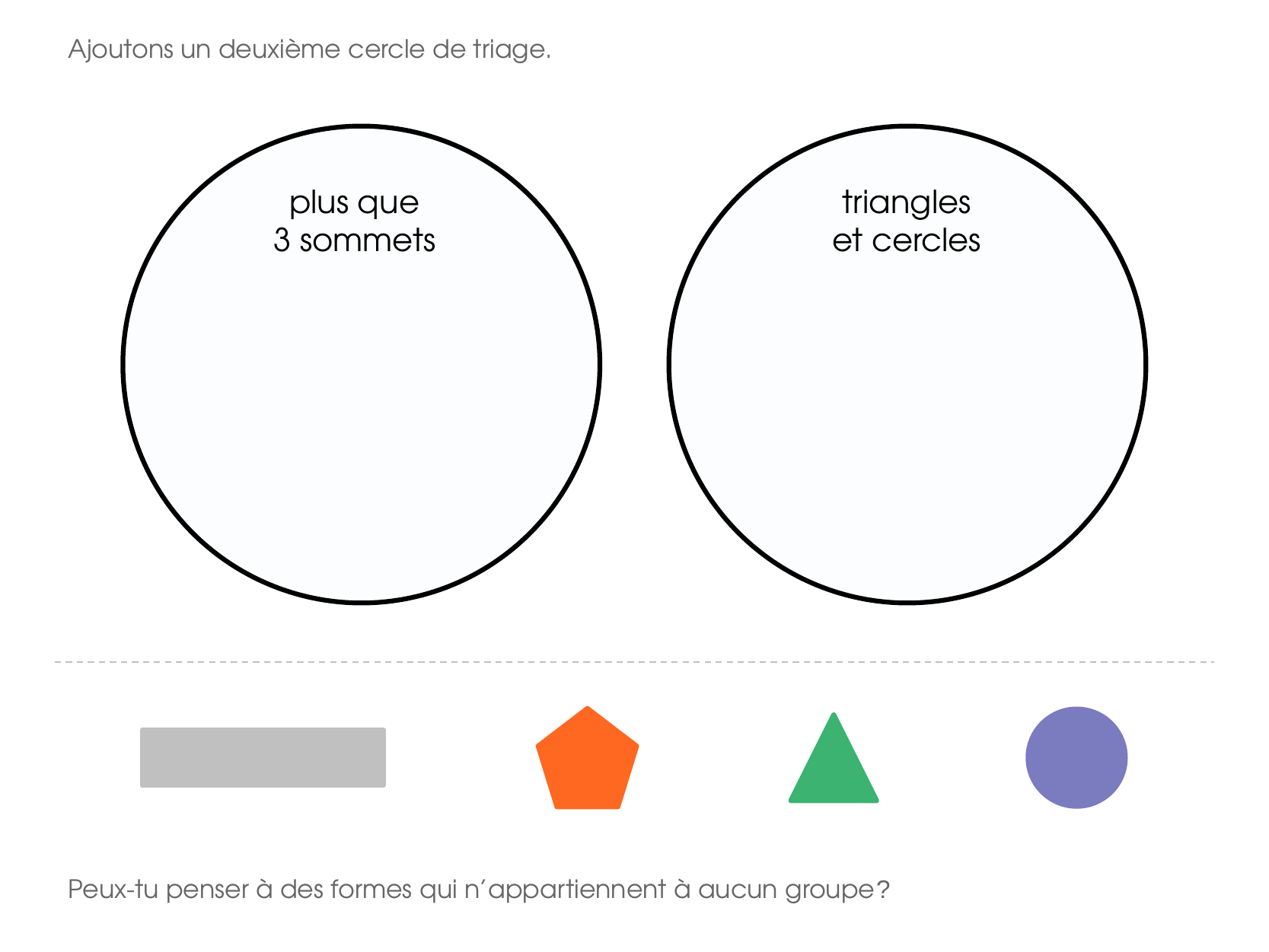

Ajoutons un deuxième cercle de triage.

plus que
3 sommets

triangles
​et cercles

Peux-tu penser à des formes qui n’appartiennent à aucun groupe?